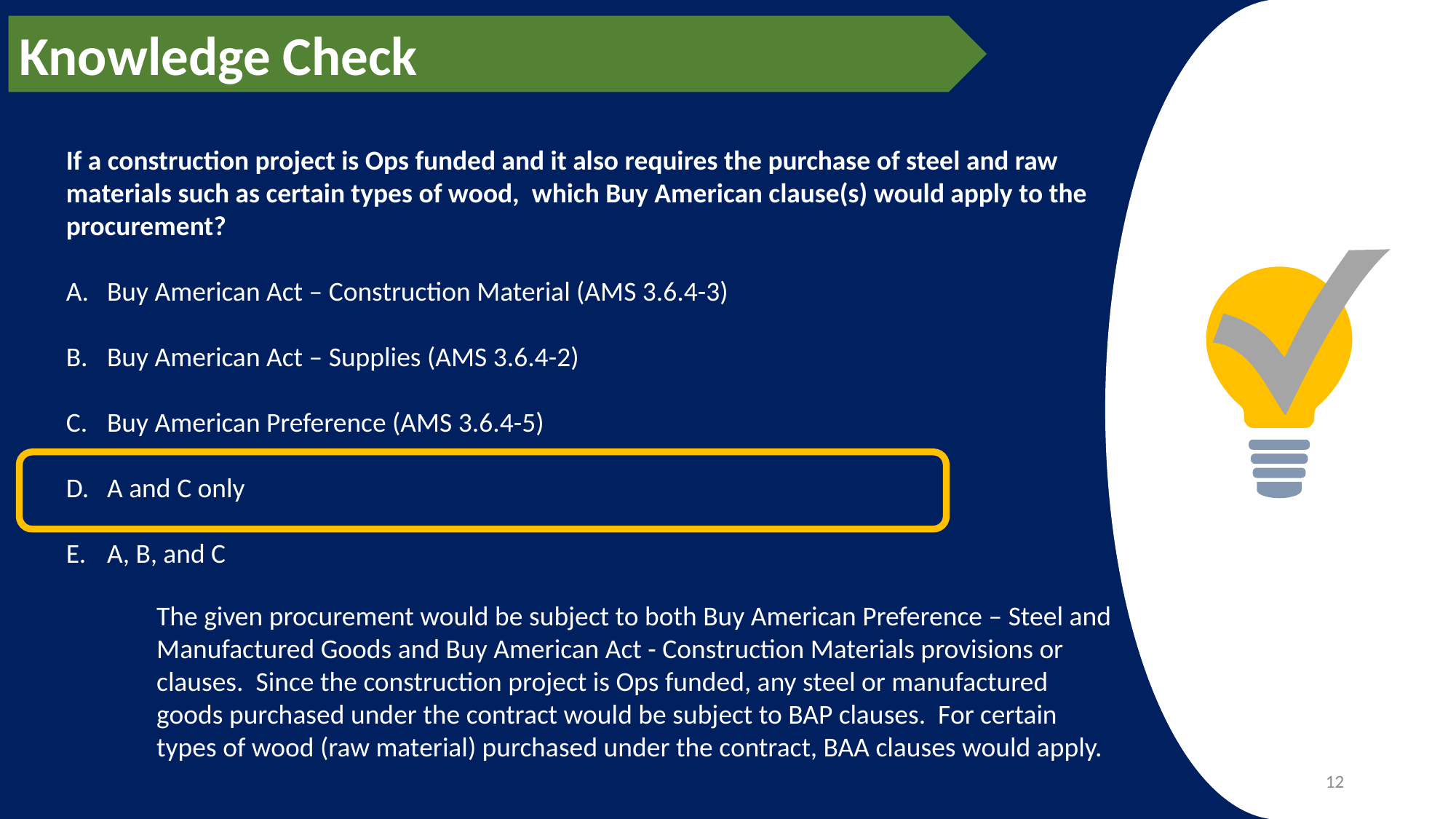

Knowledge Check
If a construction project is Ops funded and it also requires the purchase of steel and raw
materials such as certain types of wood,  which Buy American clause(s) would apply to the procurement?

Buy American Act – Construction Material (AMS 3.6.4-3)

Buy American Act – Supplies (AMS 3.6.4-2)

Buy American Preference (AMS 3.6.4-5)

A and C only

A, B, and C

The given procurement would be subject to both Buy American Preference – Steel and Manufactured Goods and Buy American Act - Construction Materials provisions or clauses.  Since the construction project is Ops funded, any steel or manufactured goods purchased under the contract would be subject to BAP clauses.  For certain types of wood (raw material) purchased under the contract, BAA clauses would apply.
12